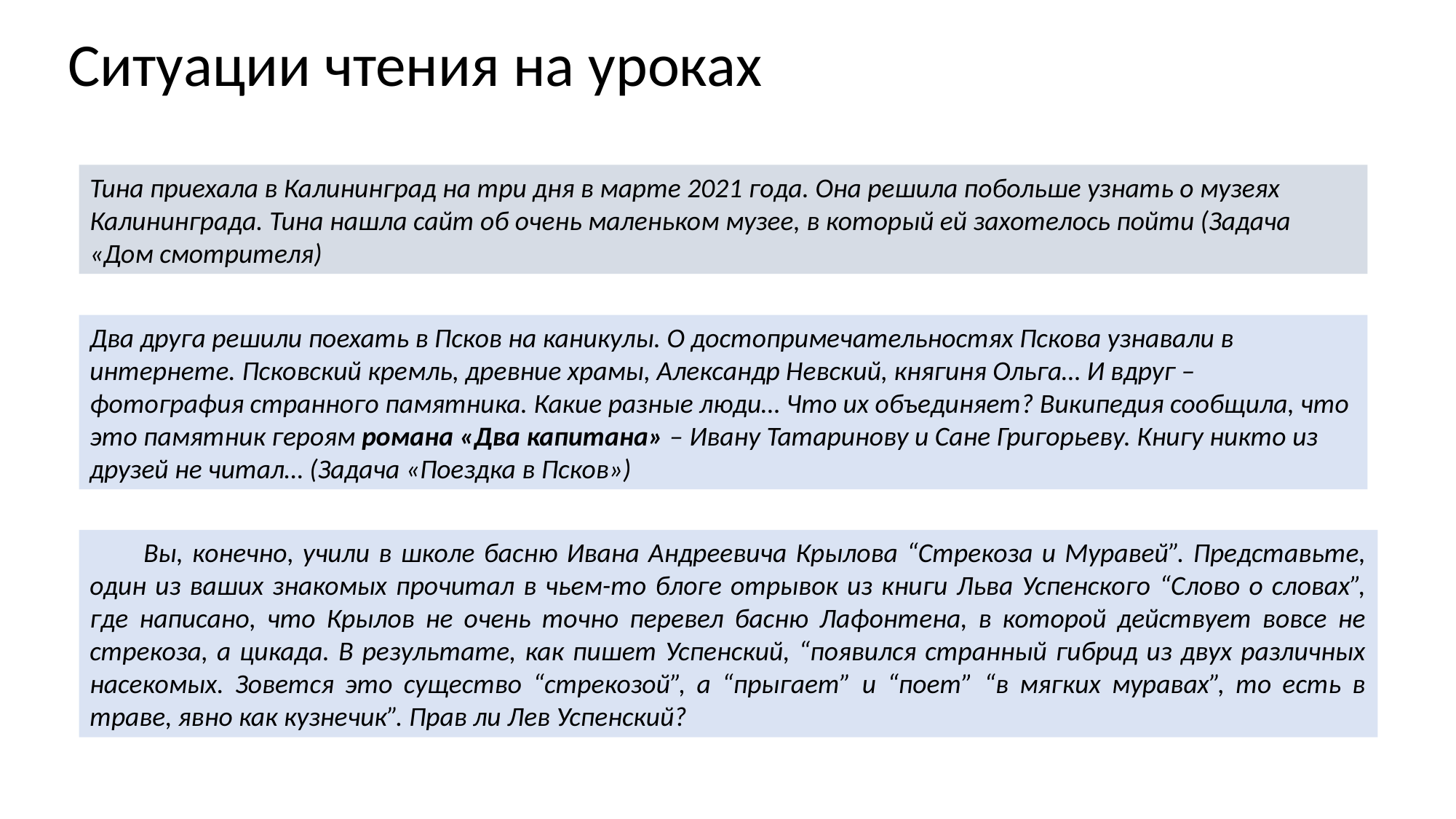

Ситуации чтения на уроках
Тина приехала в Калининград на три дня в марте 2021 года. Она решила побольше узнать о музеях Калининграда. Тина нашла сайт об очень маленьком музее, в который ей захотелось пойти (Задача «Дом смотрителя)
Два друга решили поехать в Псков на каникулы. О достопримечательностях Пскова узнавали в интернете. Псковский кремль, древние храмы, Александр Невский, княгиня Ольга… И вдруг – фотография странного памятника. Какие разные люди… Что их объединяет? Википедия сообщила, что это памятник героям романа «Два капитана» – Ивану Татаринову и Сане Григорьеву. Книгу никто из друзей не читал… (Задача «Поездка в Псков»)
Вы, конечно, учили в школе басню Ивана Андреевича Крылова “Стрекоза и Муравей”. Представьте, один из ваших знакомых прочитал в чьем-то блоге отрывок из книги Льва Успенского “Слово о словах”, где написано, что Крылов не очень точно перевел басню Лафонтена, в которой действует вовсе не стрекоза, а цикада. В результате, как пишет Успенский, “появился странный гибрид из двух различных насекомых. Зовется это существо “стрекозой”, а “прыгает” и “поет” “в мягких муравах”, то есть в траве, явно как кузнечик”. Прав ли Лев Успенский?